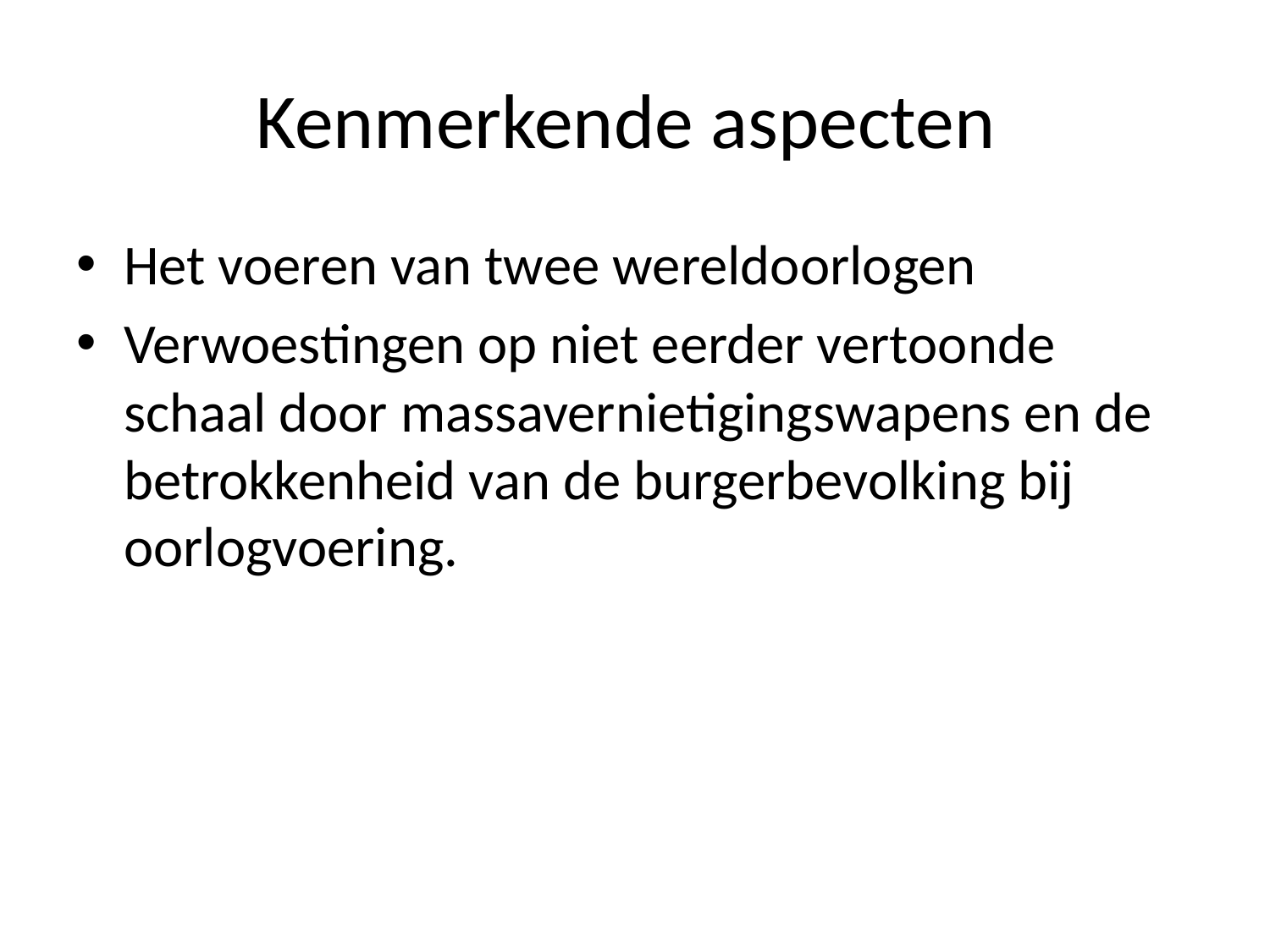

# Kenmerkende aspecten
Het voeren van twee wereldoorlogen
Verwoestingen op niet eerder vertoonde schaal door massavernietigingswapens en de betrokkenheid van de burgerbevolking bij oorlogvoering.